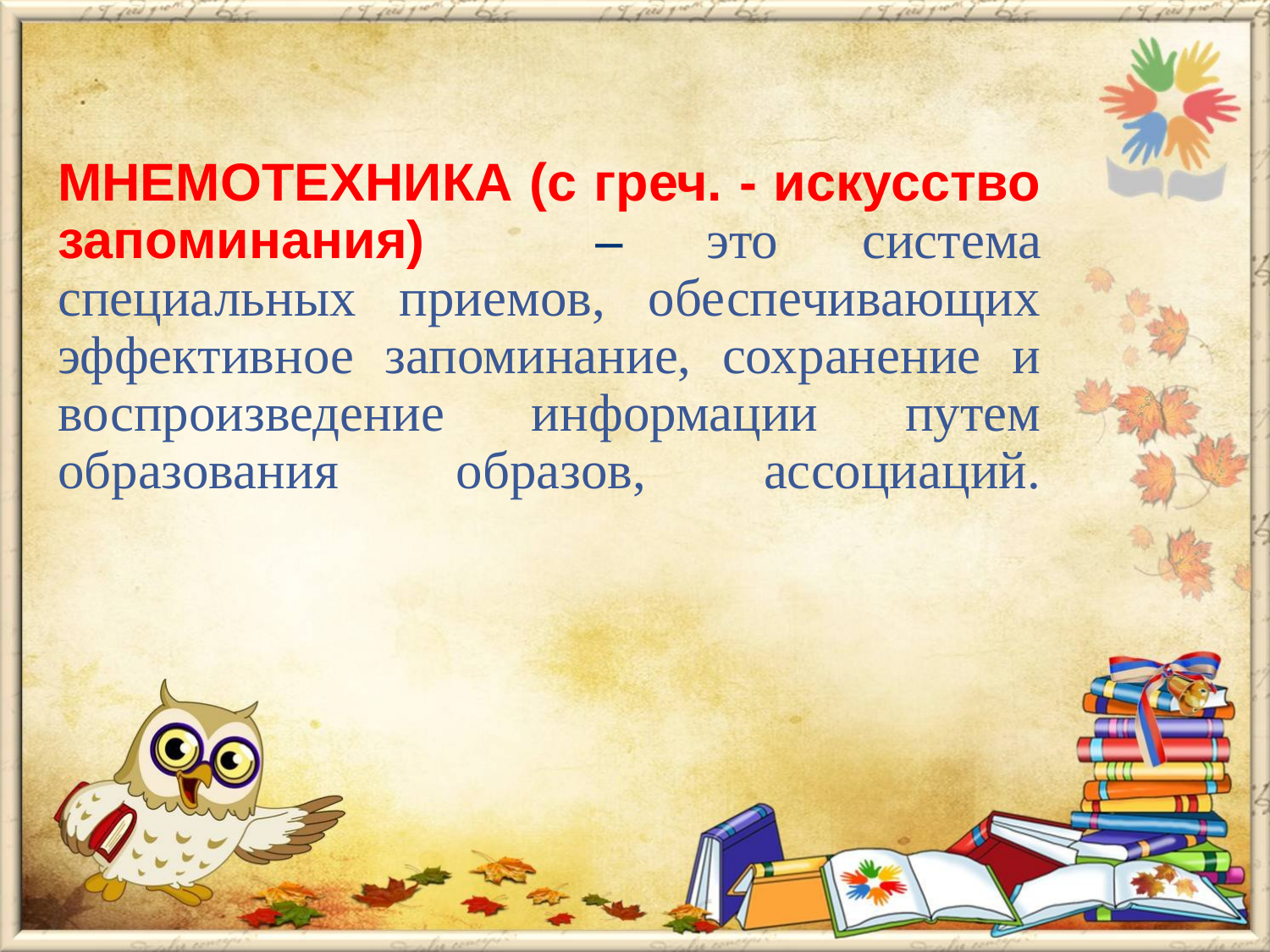

# МНЕМОТЕХНИКА (с греч. - искусство запоминания)  – это система специальных приемов, обеспечивающих эффективное запоминание, сохранение и воспроизведение информации путем образования образов, ассоциаций.